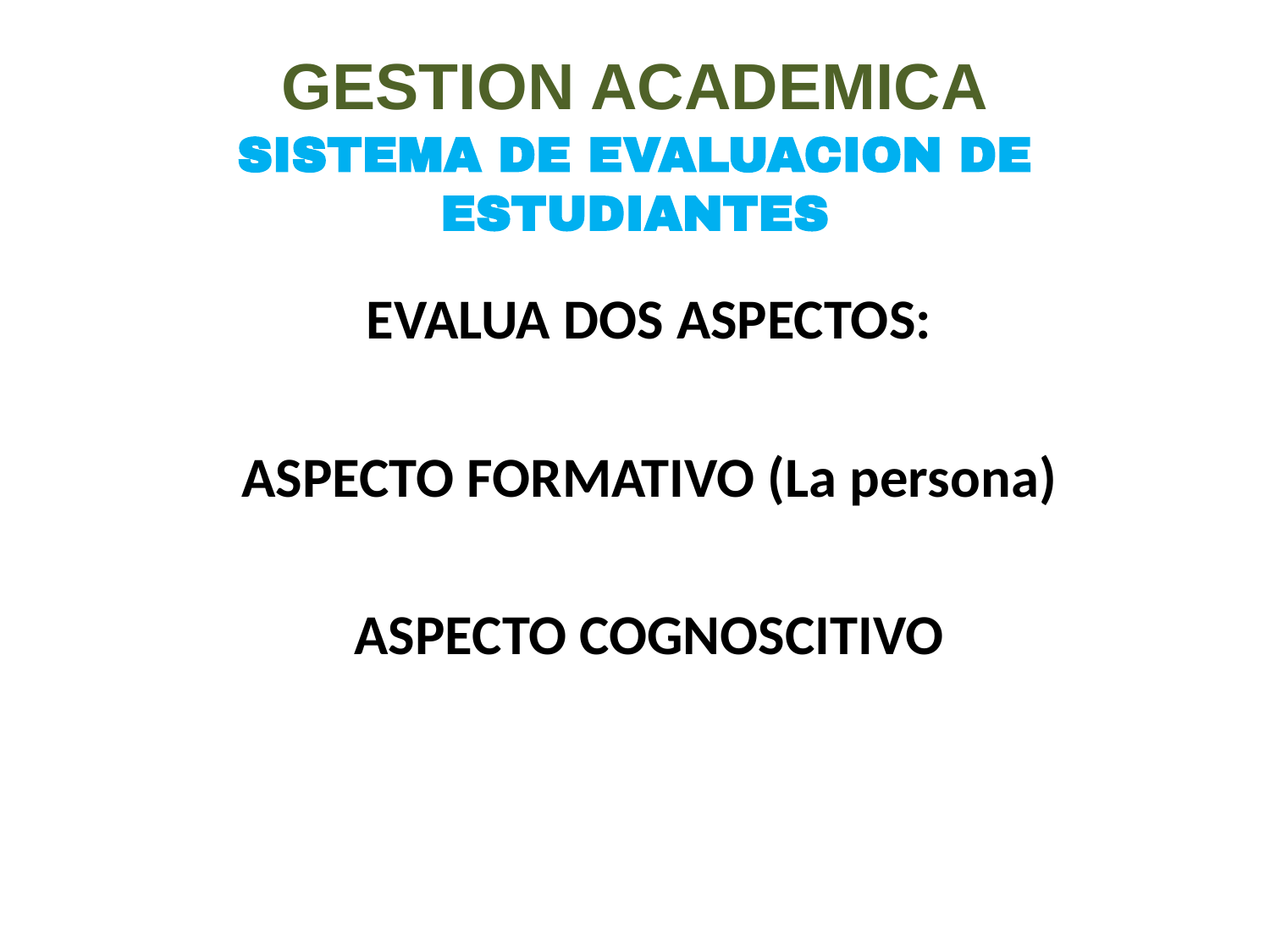

# GESTION ACADEMICA SISTEMA DE EVALUACION DE ESTUDIANTES
EVALUA DOS ASPECTOS:

ASPECTO FORMATIVO (La persona)

ASPECTO COGNOSCITIVO